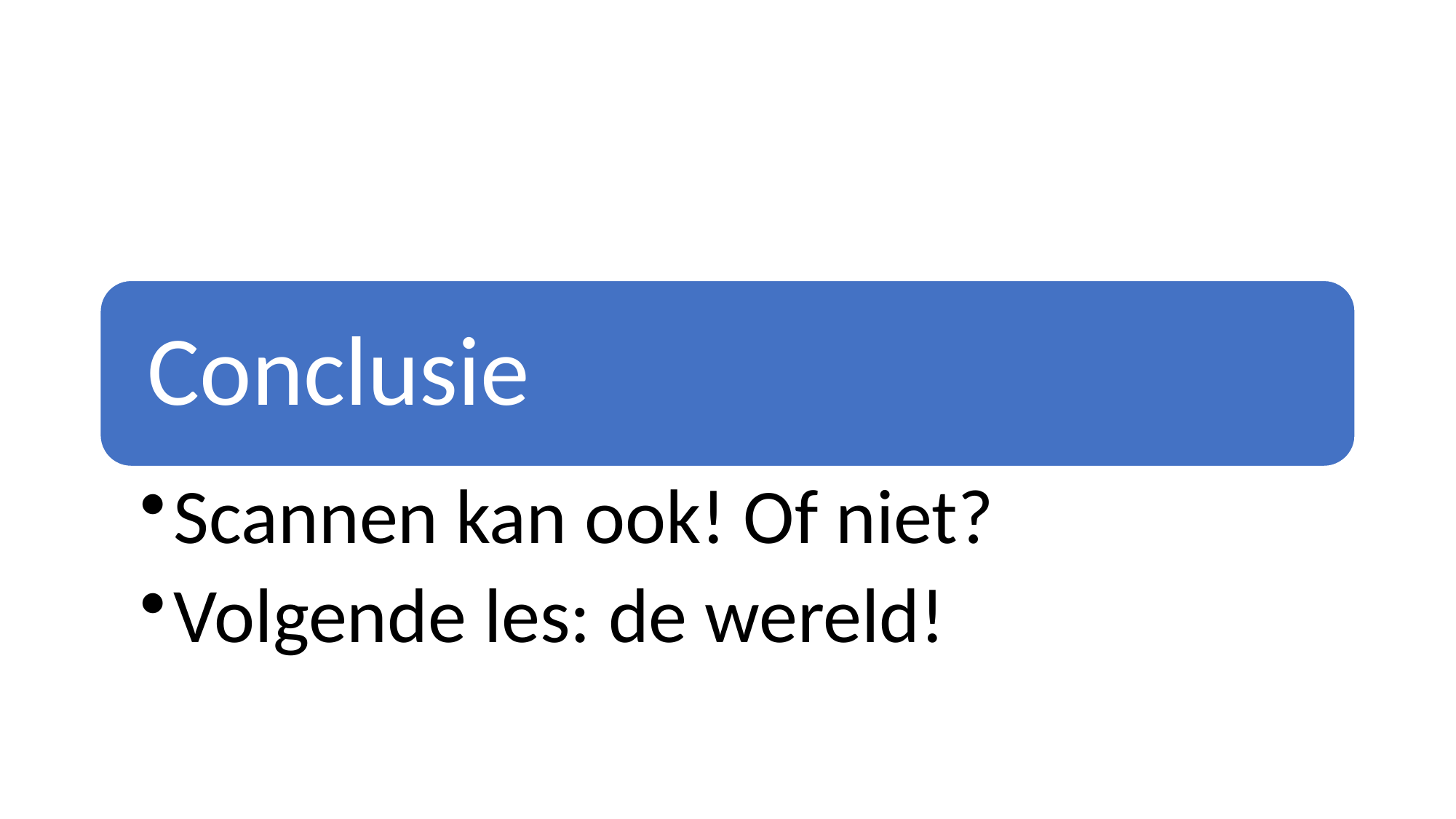

Conclusie
Scannen kan ook! Of niet?
Volgende les: de wereld!